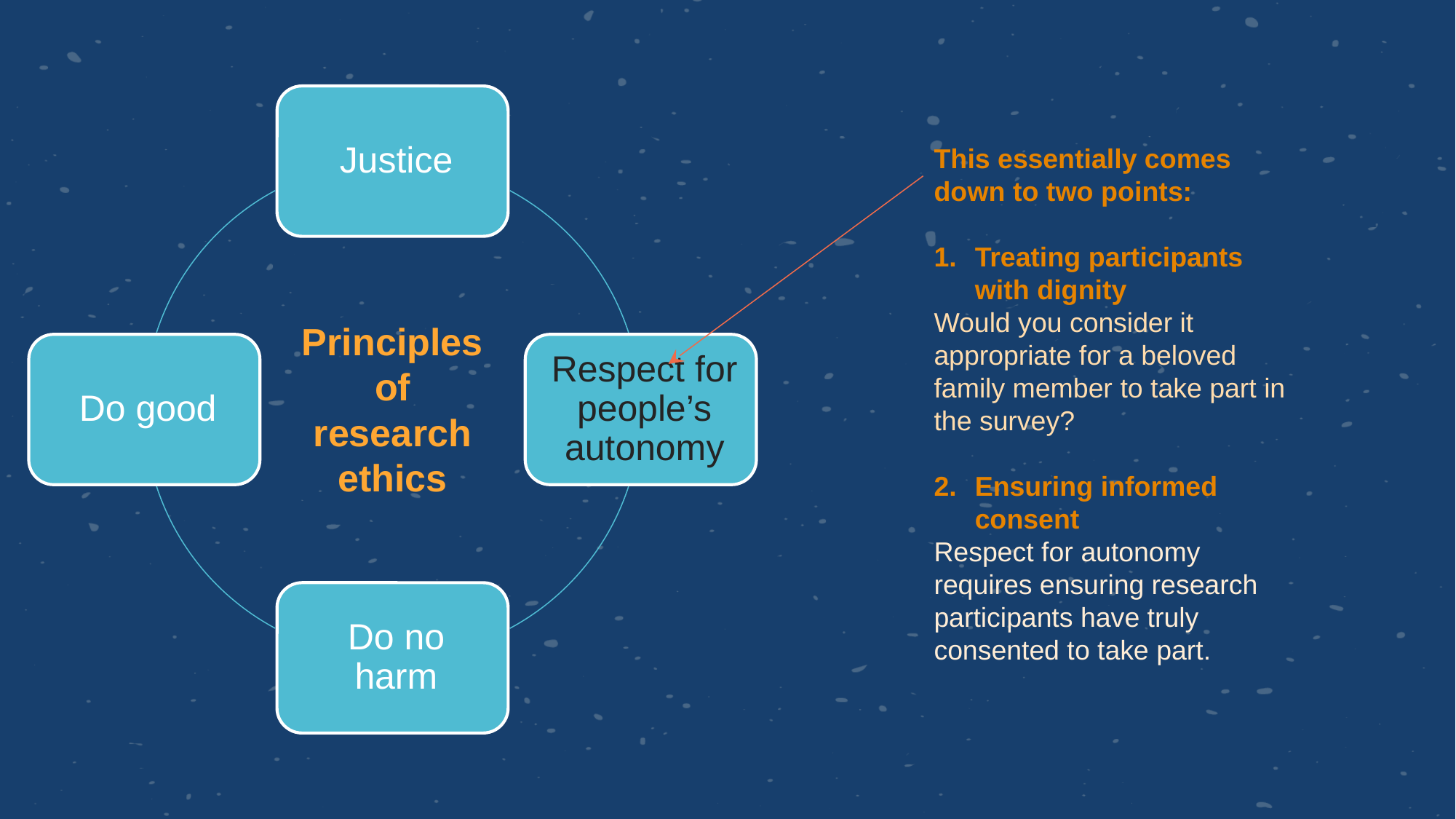

Justice
Respect for people’s autonomy
Do no harm
Do good
This essentially comes down to two points:

Treating participants with dignity
Would you consider it appropriate for a beloved family member to take part in the survey?

Ensuring informed consent
Respect for autonomy requires ensuring research participants have truly consented to take part.
Principles of research ethics